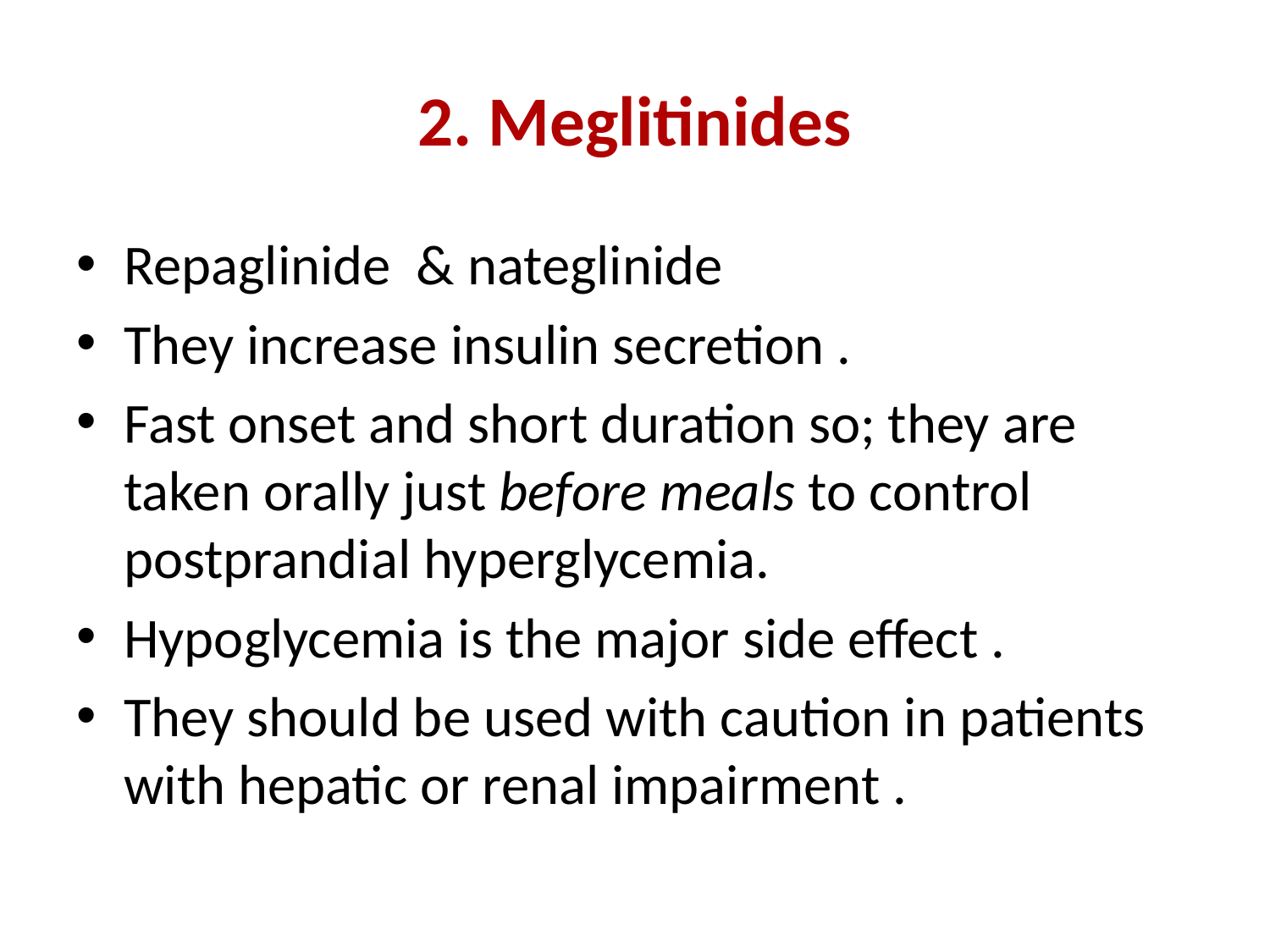

# 2. Meglitinides
Repaglinide  & nateglinide
They increase insulin secretion .
Fast onset and short duration so; they are taken orally just before meals to control postprandial hyperglycemia.
Hypoglycemia is the major side effect .
They should be used with caution in patients with hepatic or renal impairment .